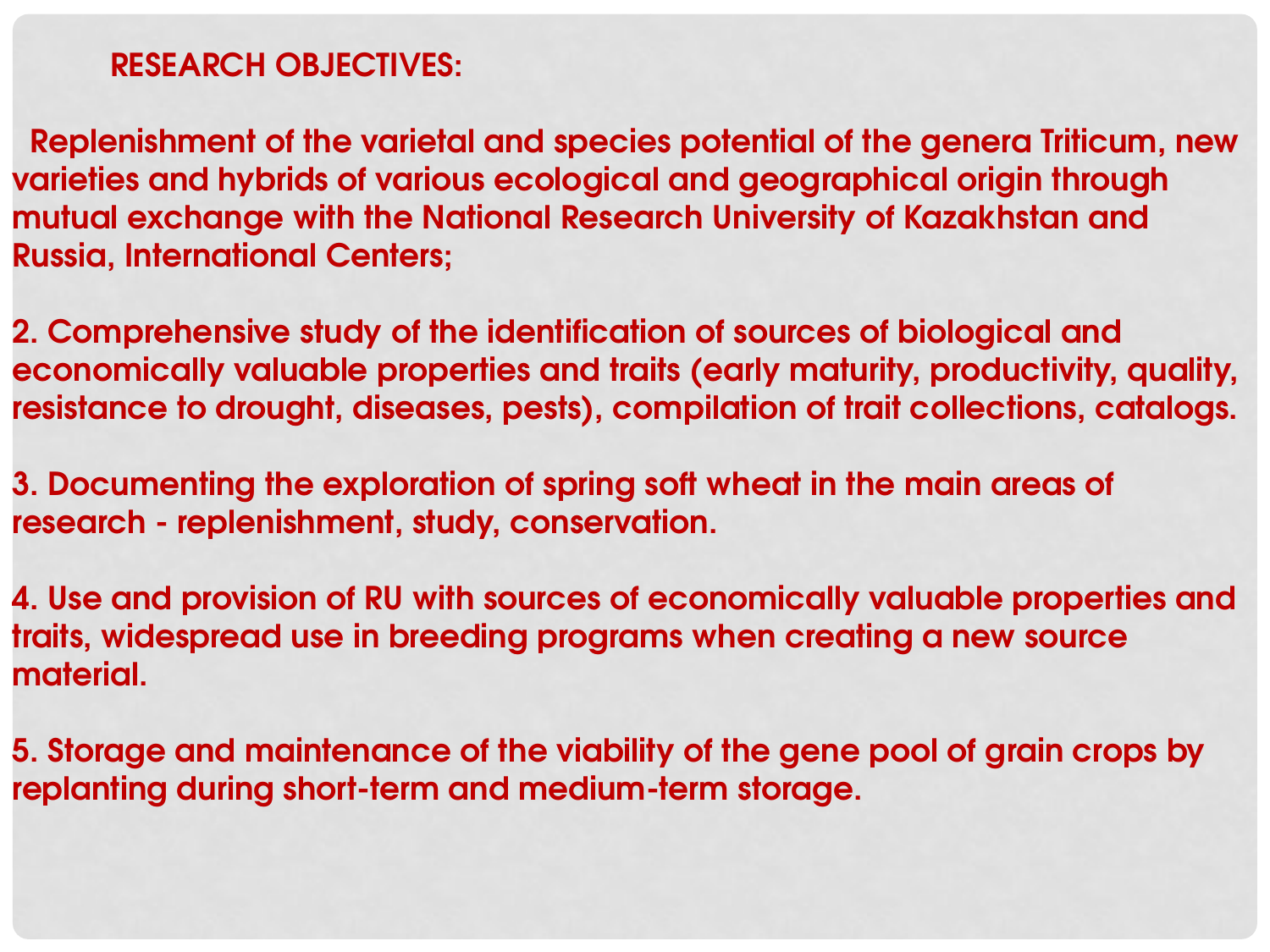

RESEARCH OBJECTIVES:

  Replenishment of the varietal and species potential of the genera Triticum, new varieties and hybrids of various ecological and geographical origin through mutual exchange with the National Research University of Kazakhstan and Russia, International Centers;

2. Comprehensive study of the identification of sources of biological and economically valuable properties and traits (early maturity, productivity, quality, resistance to drought, diseases, pests), compilation of trait collections, catalogs.

3. Documenting the exploration of spring soft wheat in the main areas of research - replenishment, study, conservation.

4. Use and provision of RU with sources of economically valuable properties and traits, widespread use in breeding programs when creating a new source material.

5. Storage and maintenance of the viability of the gene pool of grain crops by replanting during short-term and medium-term storage.